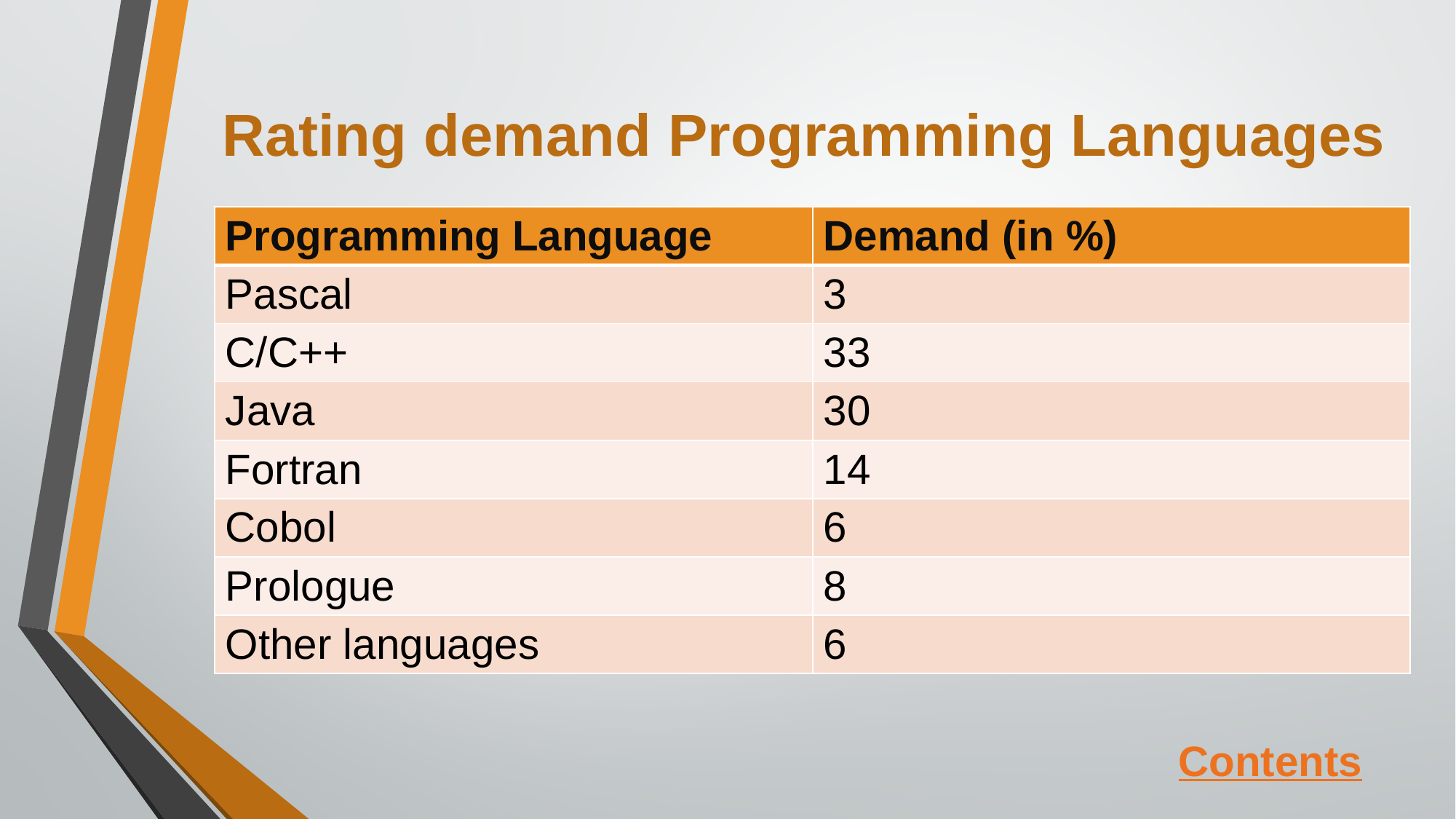

# Rating demand Programming Languages
| Programming Language | Demand (in %) |
| --- | --- |
| Pascal | 3 |
| C/C++ | 33 |
| Java | 30 |
| Fortran | 14 |
| Cobol | 6 |
| Prologue | 8 |
| Other languages | 6 |
Contents